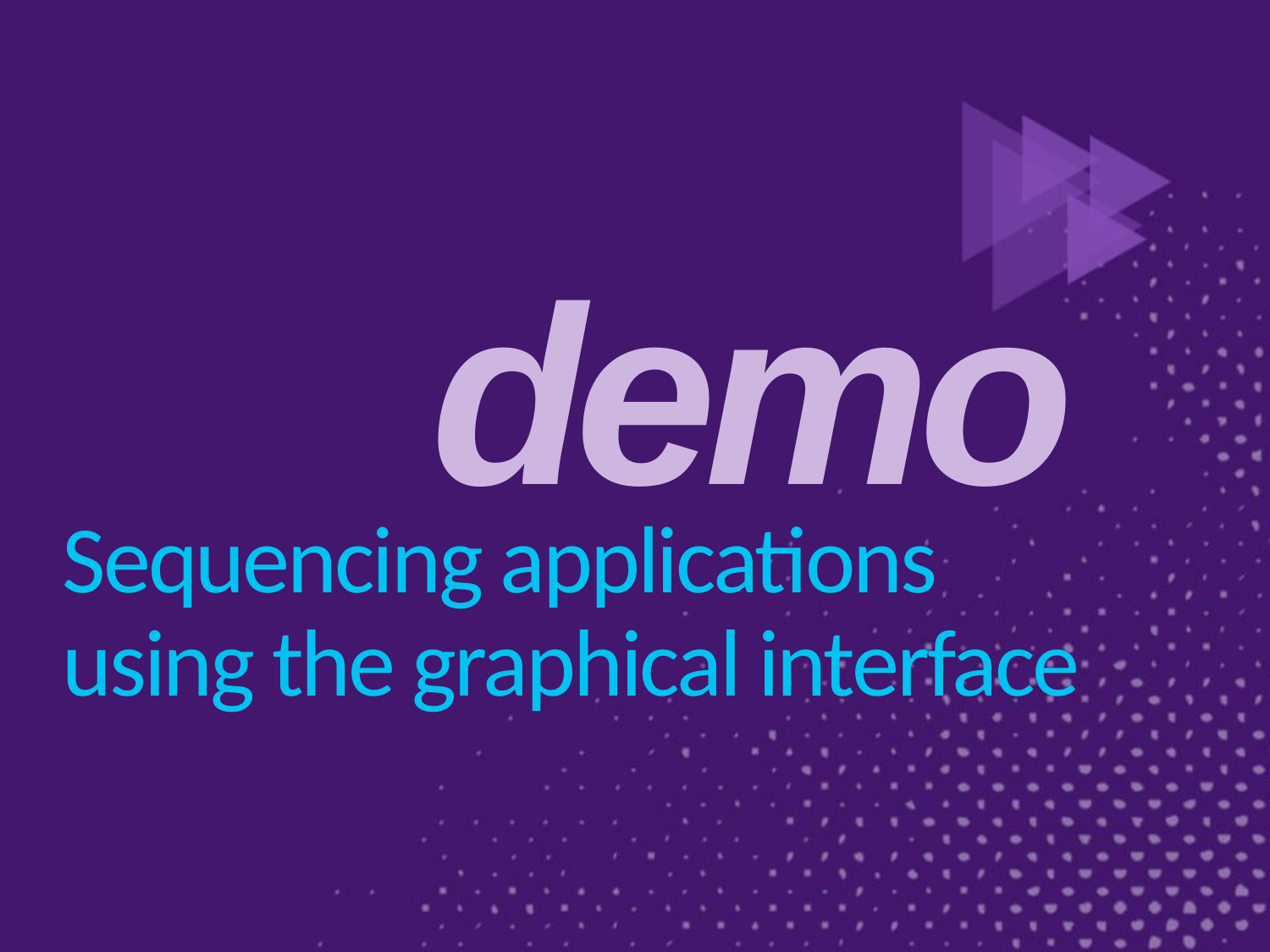

demo
# Sequencing applications using the graphical interface